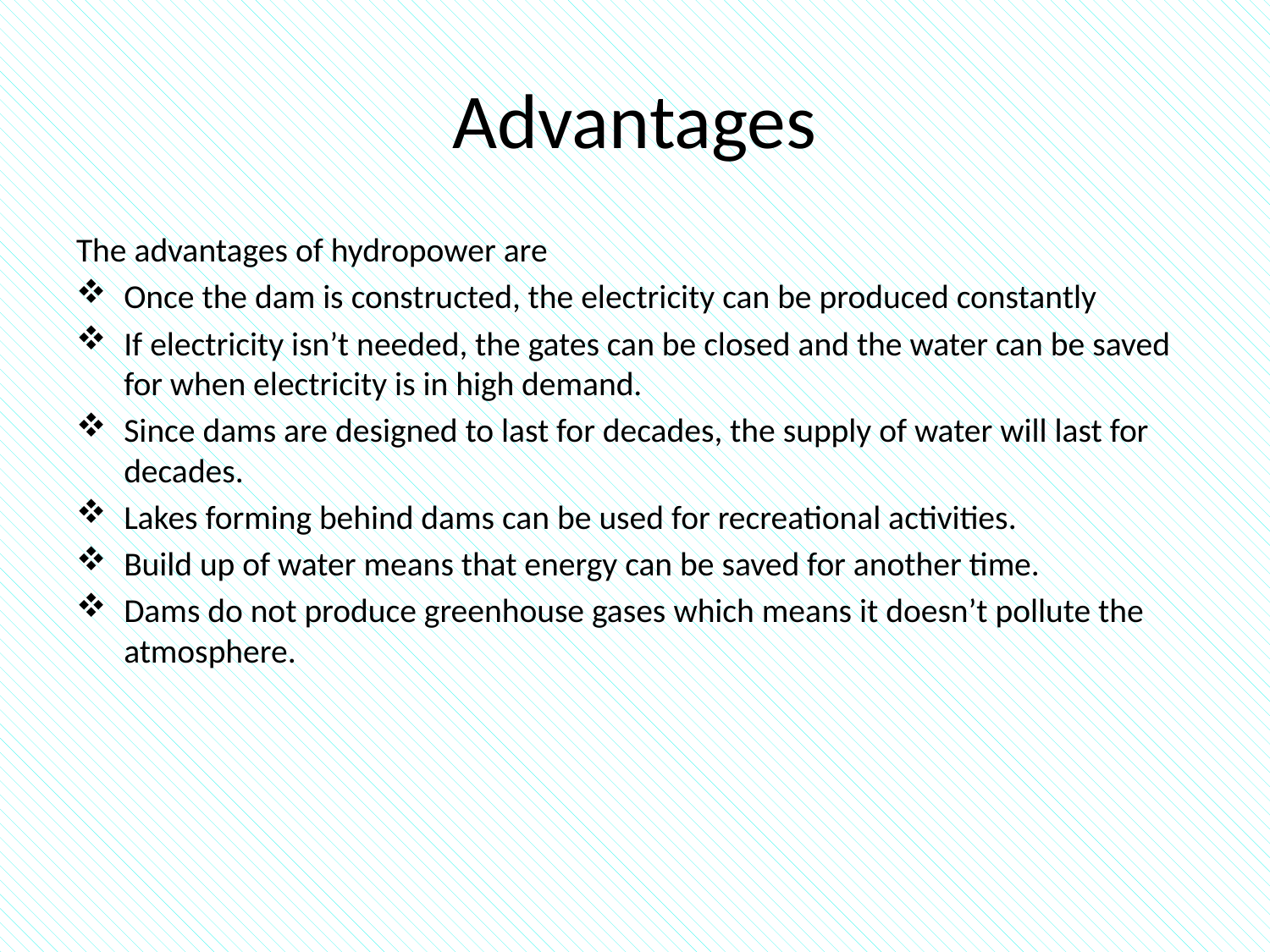

# Advantages
The advantages of hydropower are
Once the dam is constructed, the electricity can be produced constantly
If electricity isn’t needed, the gates can be closed and the water can be saved for when electricity is in high demand.
Since dams are designed to last for decades, the supply of water will last for decades.
Lakes forming behind dams can be used for recreational activities.
Build up of water means that energy can be saved for another time.
Dams do not produce greenhouse gases which means it doesn’t pollute the atmosphere.